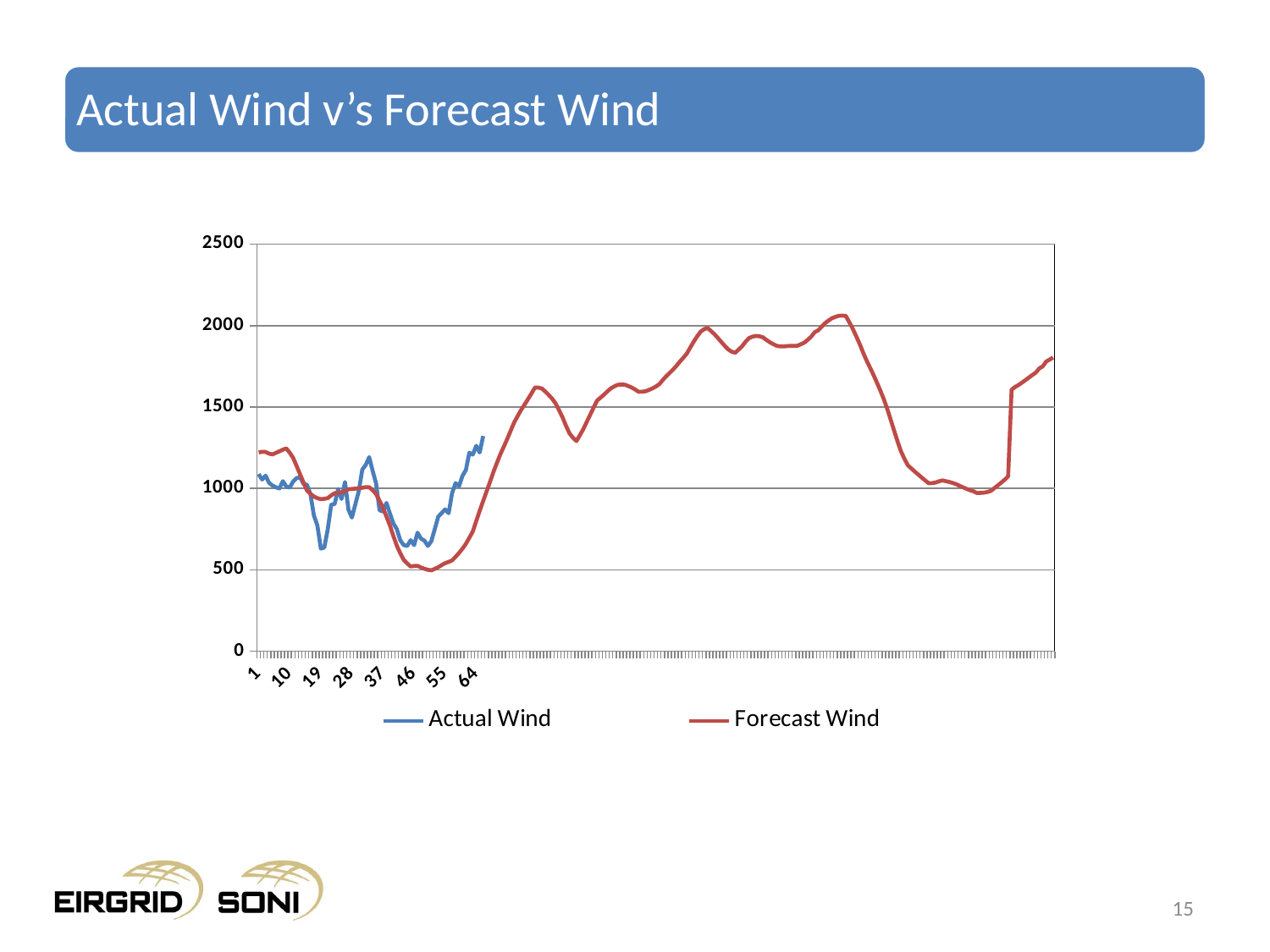

# Actual Wind v’s Forecast Wind

### Chart

| Category |  |  |
|---|---|---|
15